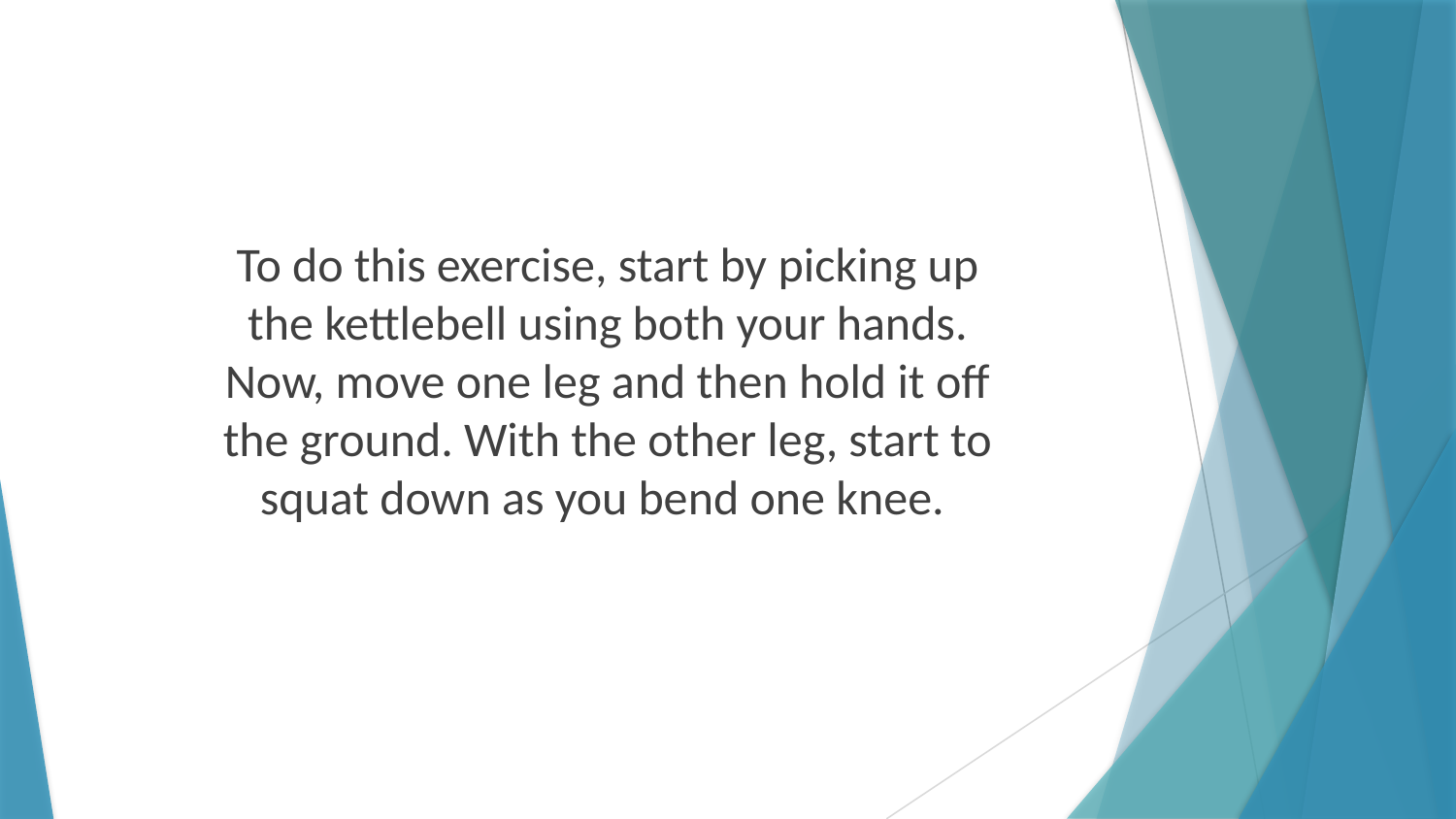

To do this exercise, start by picking up the kettlebell using both your hands. Now, move one leg and then hold it off the ground. With the other leg, start to squat down as you bend one knee.